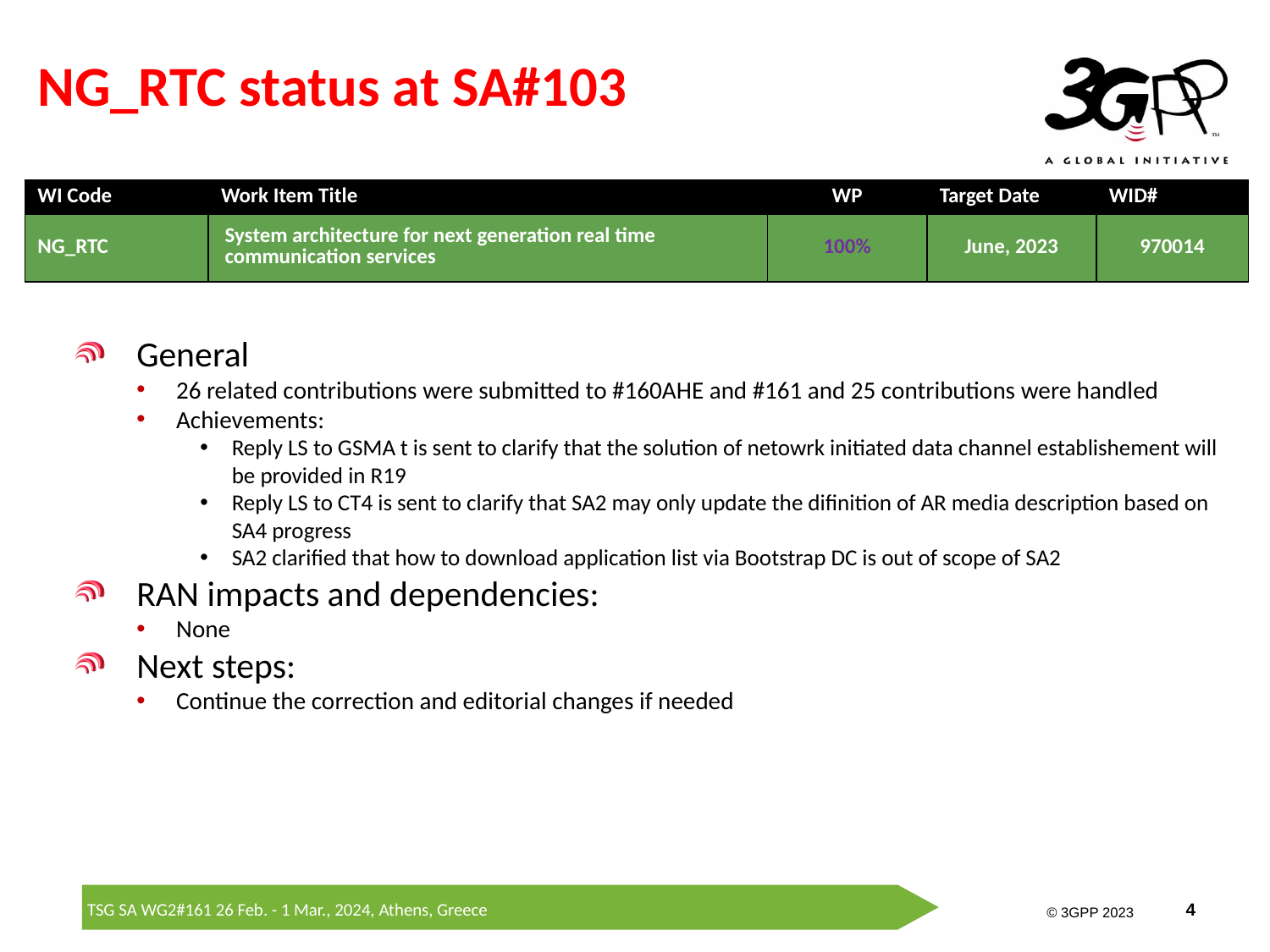

# NG_RTC status at SA#103
| WI Code | Work Item Title | WP | Target Date | WID# |
| --- | --- | --- | --- | --- |
| NG\_RTC | System architecture for next generation real time communication services | 100% | June, 2023 | 970014 |
General
26 related contributions were submitted to #160AHE and #161 and 25 contributions were handled
Achievements:
Reply LS to GSMA t is sent to clarify that the solution of netowrk initiated data channel establishement will be provided in R19
Reply LS to CT4 is sent to clarify that SA2 may only update the difinition of AR media description based on SA4 progress
SA2 clarified that how to download application list via Bootstrap DC is out of scope of SA2
RAN impacts and dependencies:
None
Next steps:
Continue the correction and editorial changes if needed